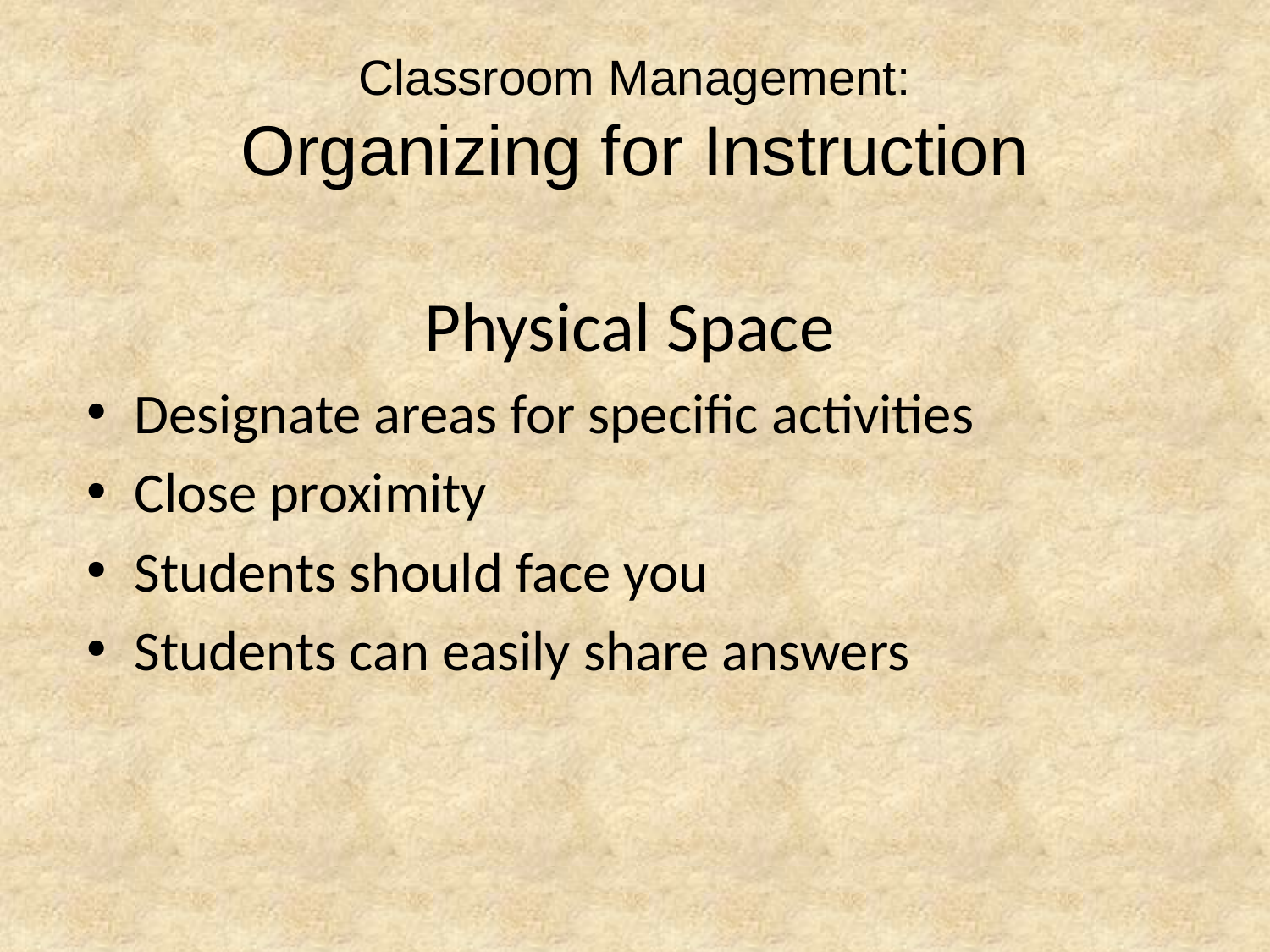

# Classroom Management: Organizing for Instruction
Physical Space
Designate areas for specific activities
Close proximity
Students should face you
Students can easily share answers